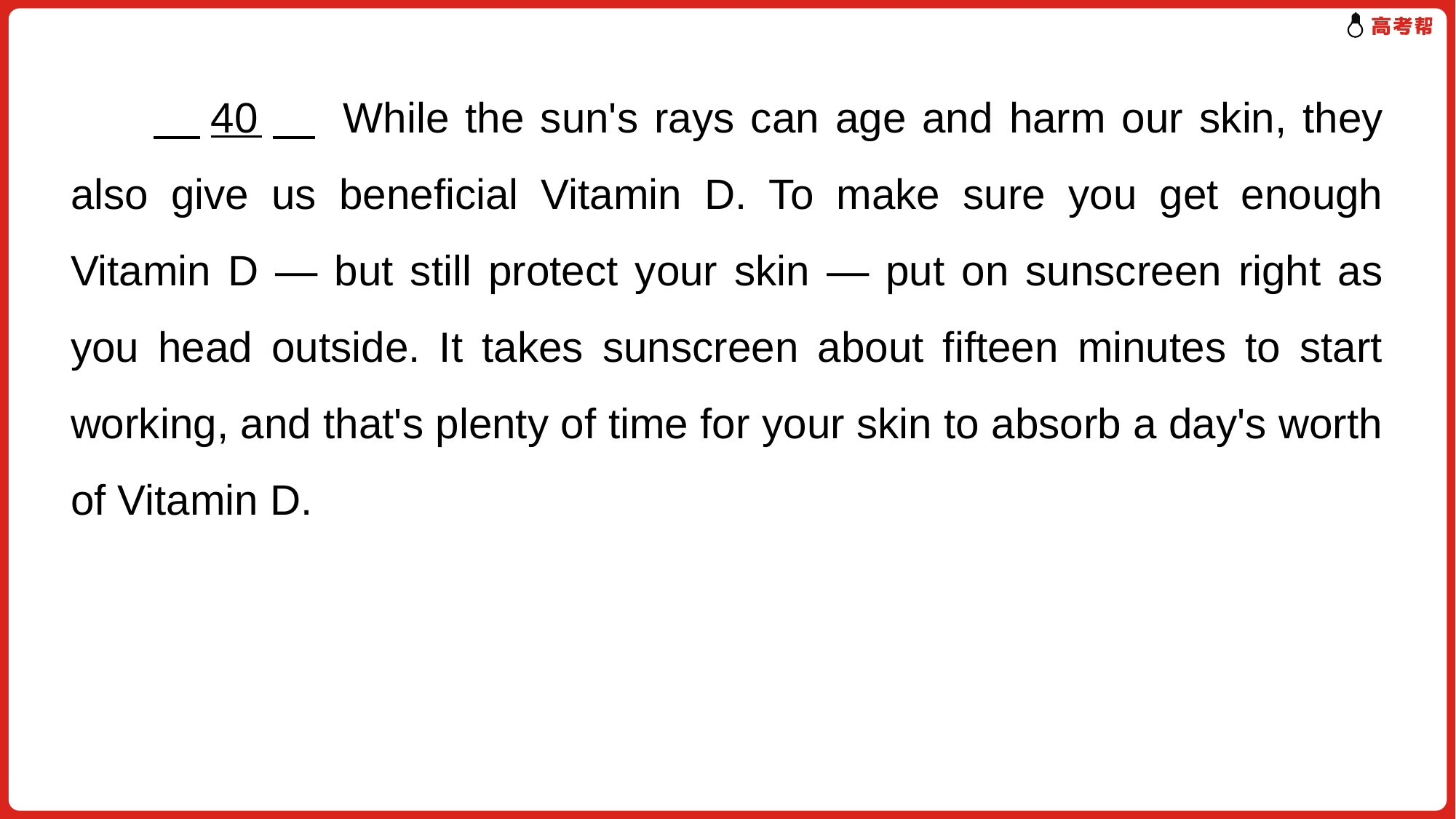

40　 While the sun's rays can age and harm our skin, they also give us beneficial Vitamin D. To make sure you get enough Vitamin D — but still protect your skin — put on sunscreen right as you head outside. It takes sunscreen about fifteen minutes to start working, and that's plenty of time for your skin to absorb a day's worth of Vitamin D.